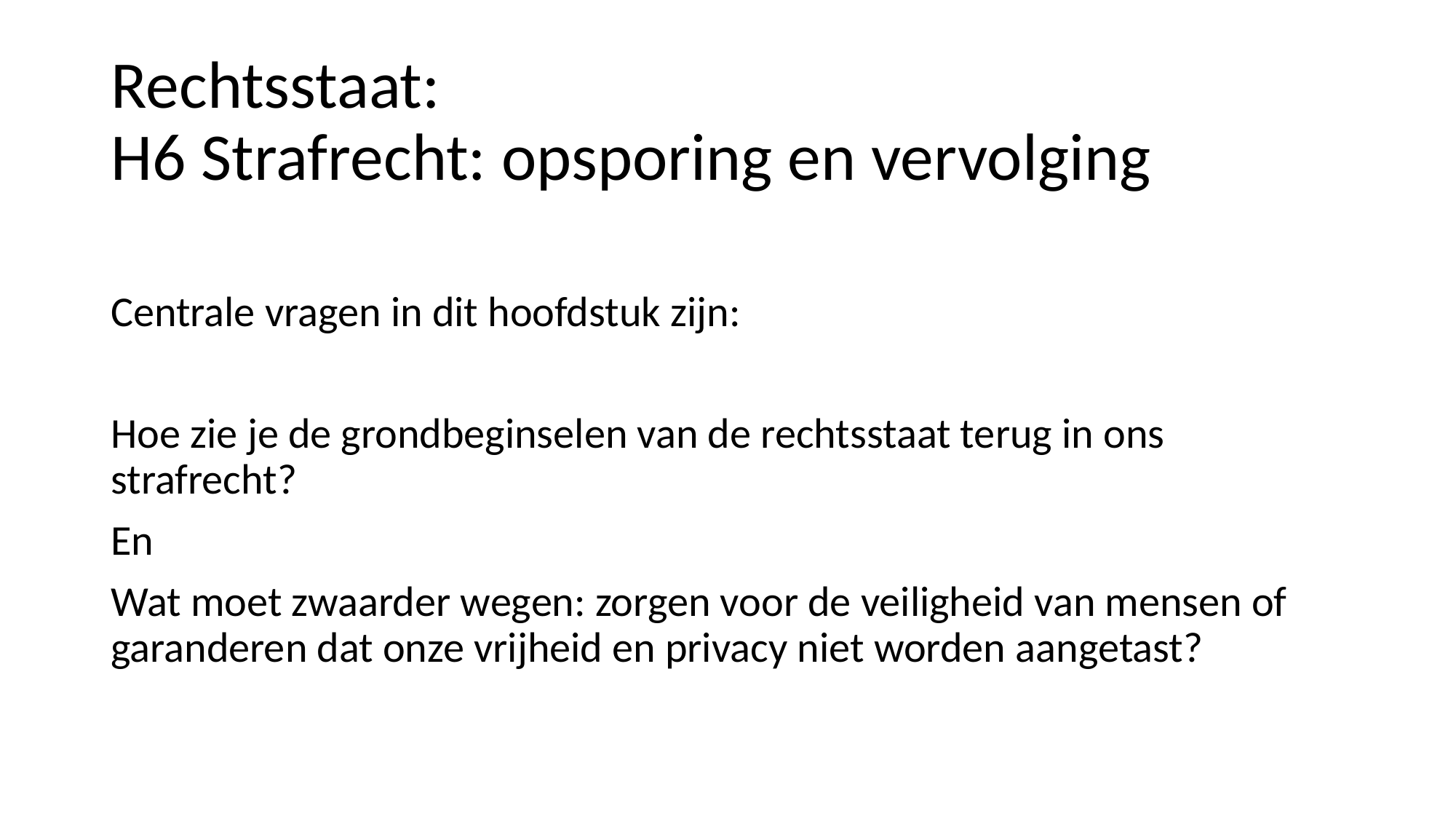

# Rechtsstaat: H6 Strafrecht: opsporing en vervolging

Centrale vragen in dit hoofdstuk zijn:

Hoe zie je de grondbeginselen van de rechtsstaat terug in ons strafrecht?
En
Wat moet zwaarder wegen: zorgen voor de veiligheid van mensen of garanderen dat onze vrijheid en privacy niet worden aangetast?